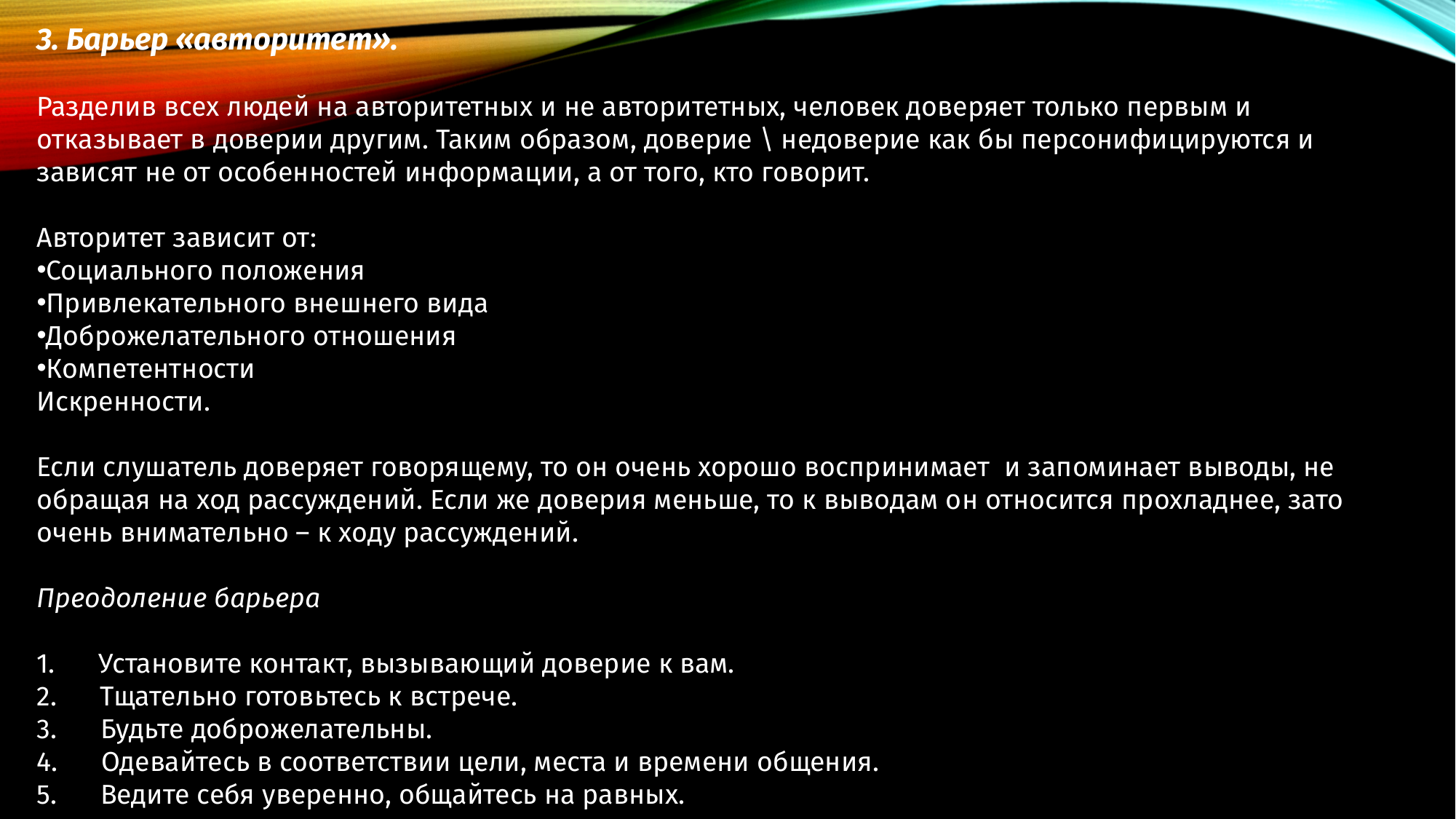

3. Барьер «авторитет».
Разделив всех людей на авторитетных и не авторитетных, человек доверяет только первым и отказывает в доверии другим. Таким образом, доверие \ недоверие как бы персонифицируются и зависят не от особенностей информации, а от того, кто говорит. 
Авторитет зависит от:
Социального положения
Привлекательного внешнего вида
Доброжелательного отношения
Компетентности
Искренности.
Если слушатель доверяет говорящему, то он очень хорошо воспринимает  и запоминает выводы, не обращая на ход рассуждений. Если же доверия меньше, то к выводам он относится прохладнее, зато очень внимательно – к ходу рассуждений. 
Преодоление барьера 
1.      Установите контакт, вызывающий доверие к вам.
2.      Тщательно готовьтесь к встрече.
3.      Будьте доброжелательны.
4.      Одевайтесь в соответствии цели, места и времени общения.
5.      Ведите себя уверенно, общайтесь на равных.